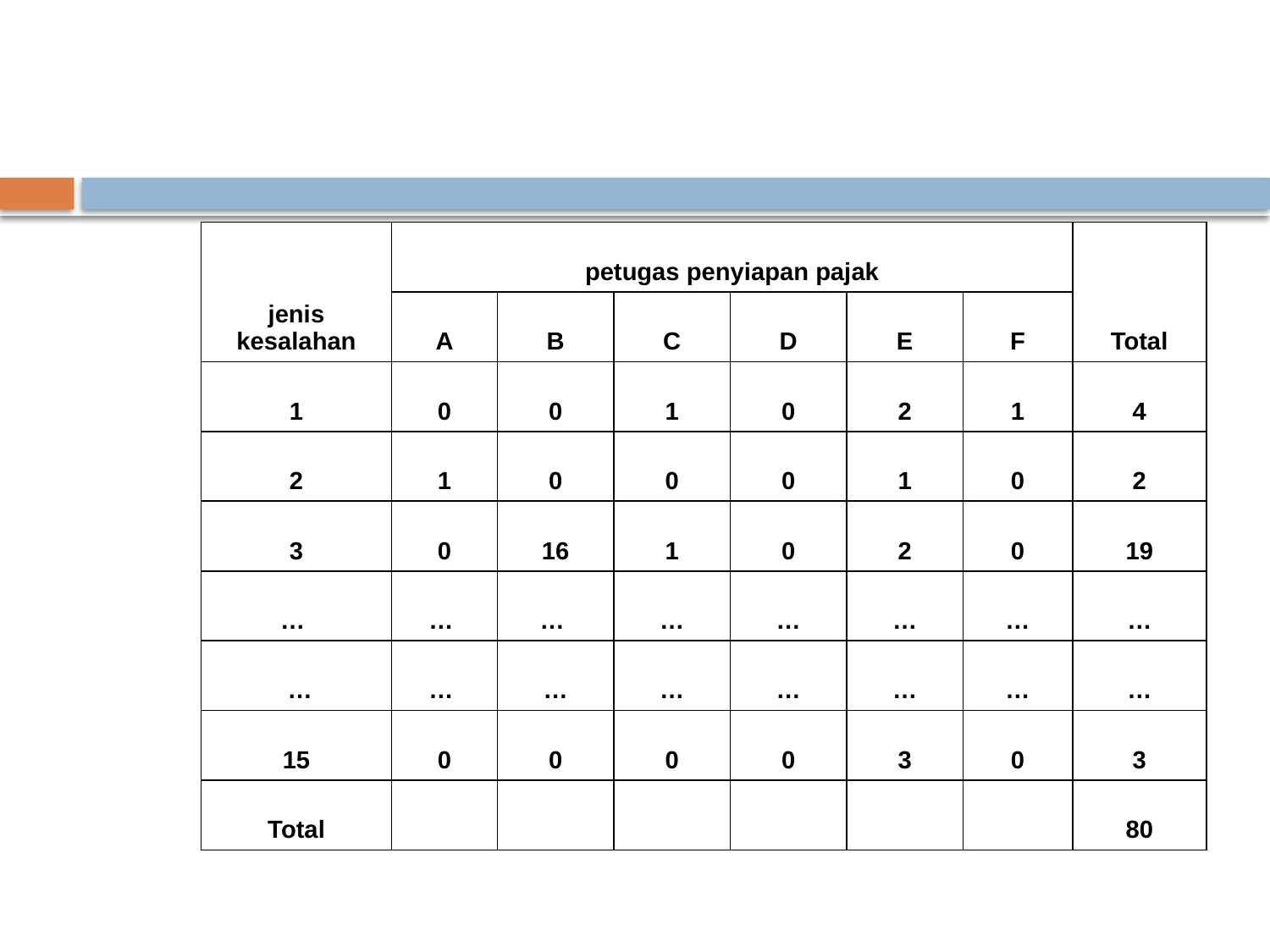

| jenis kesalahan | petugas penyiapan pajak |  |  |  |  |  | Total |
| --- | --- | --- | --- | --- | --- | --- | --- |
|  | A | B | C | D | E | F |  |
| 1 | 0 | 0 | 1 | 0 | 2 | 1 | 4 |
| 2 | 1 | 0 | 0 | 0 | 1 | 0 | 2 |
| 3 | 0 | 16 | 1 | 0 | 2 | 0 | 19 |
| … | … | … | … | … | … | … | … |
| … | … | … | … | … | … | … | … |
| 15 | 0 | 0 | 0 | 0 | 3 | 0 | 3 |
| Total |  |  |  |  |  |  | 80 |